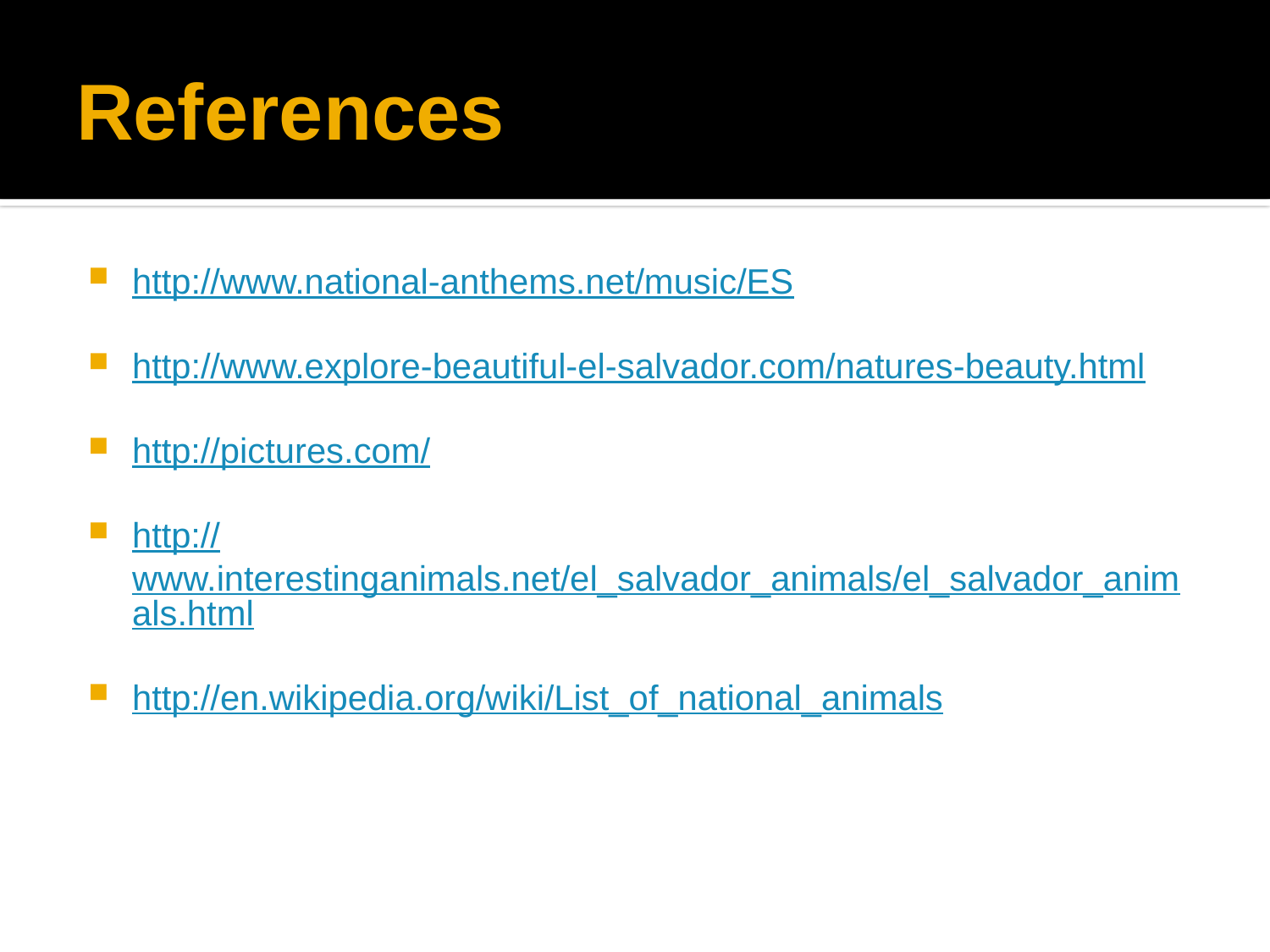

# References
http://www.national-anthems.net/music/ES

http://www.explore-beautiful-el-salvador.com/natures-beauty.html

http://pictures.com/

http://www.interestinganimals.net/el_salvador_animals/el_salvador_animals.html

http://en.wikipedia.org/wiki/List_of_national_animals